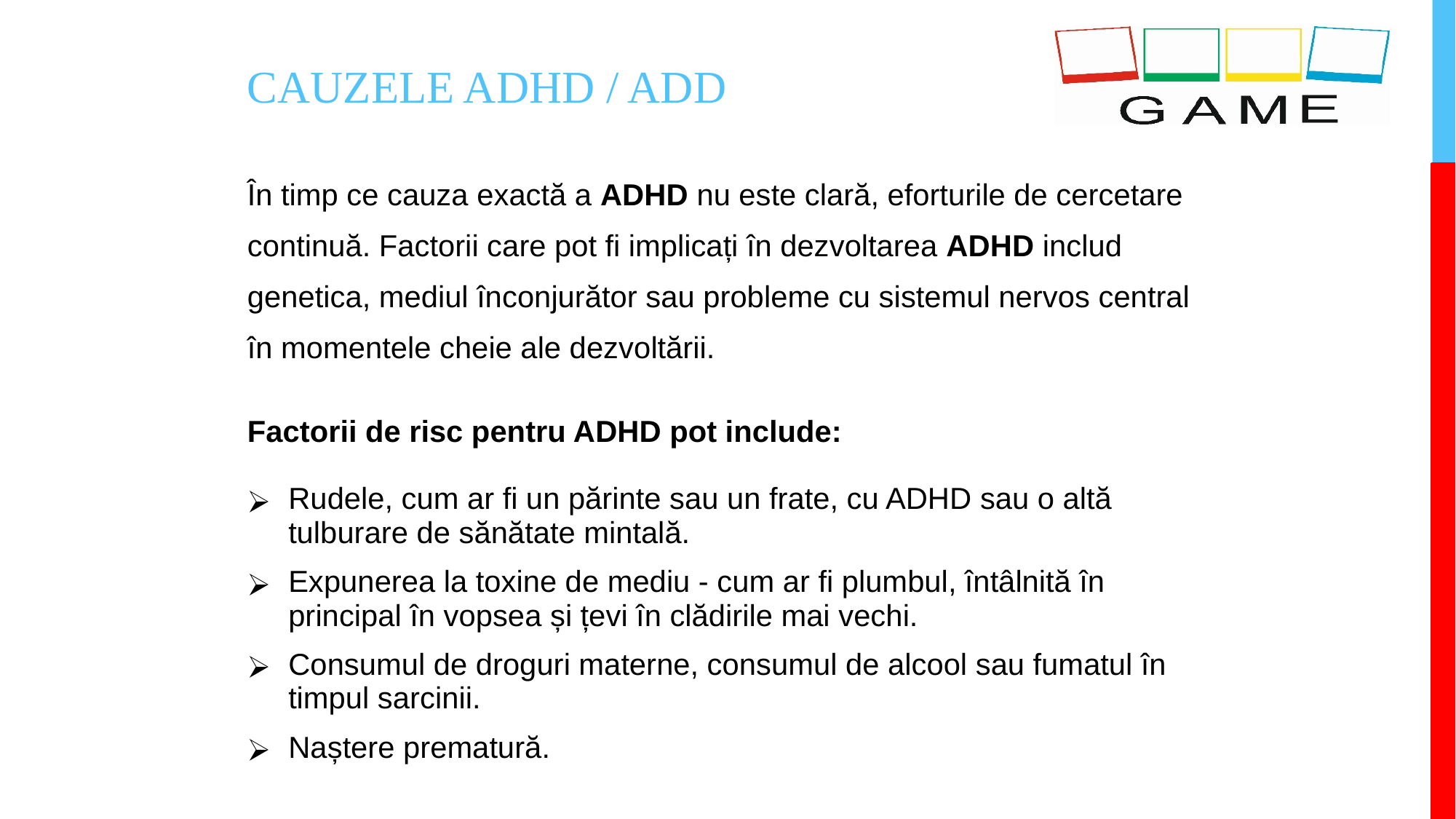

CAUZELE ADHD / ADD
În timp ce cauza exactă a ADHD nu este clară, eforturile de cercetare continuă. Factorii care pot fi implicați în dezvoltarea ADHD includ genetica, mediul înconjurător sau probleme cu sistemul nervos central în momentele cheie ale dezvoltării.
Factorii de risc pentru ADHD pot include:
Rudele, cum ar fi un părinte sau un frate, cu ADHD sau o altă tulburare de sănătate mintală.
Expunerea la toxine de mediu - cum ar fi plumbul, întâlnită în principal în vopsea și țevi în clădirile mai vechi.
Consumul de droguri materne, consumul de alcool sau fumatul în timpul sarcinii.
Naștere prematură.